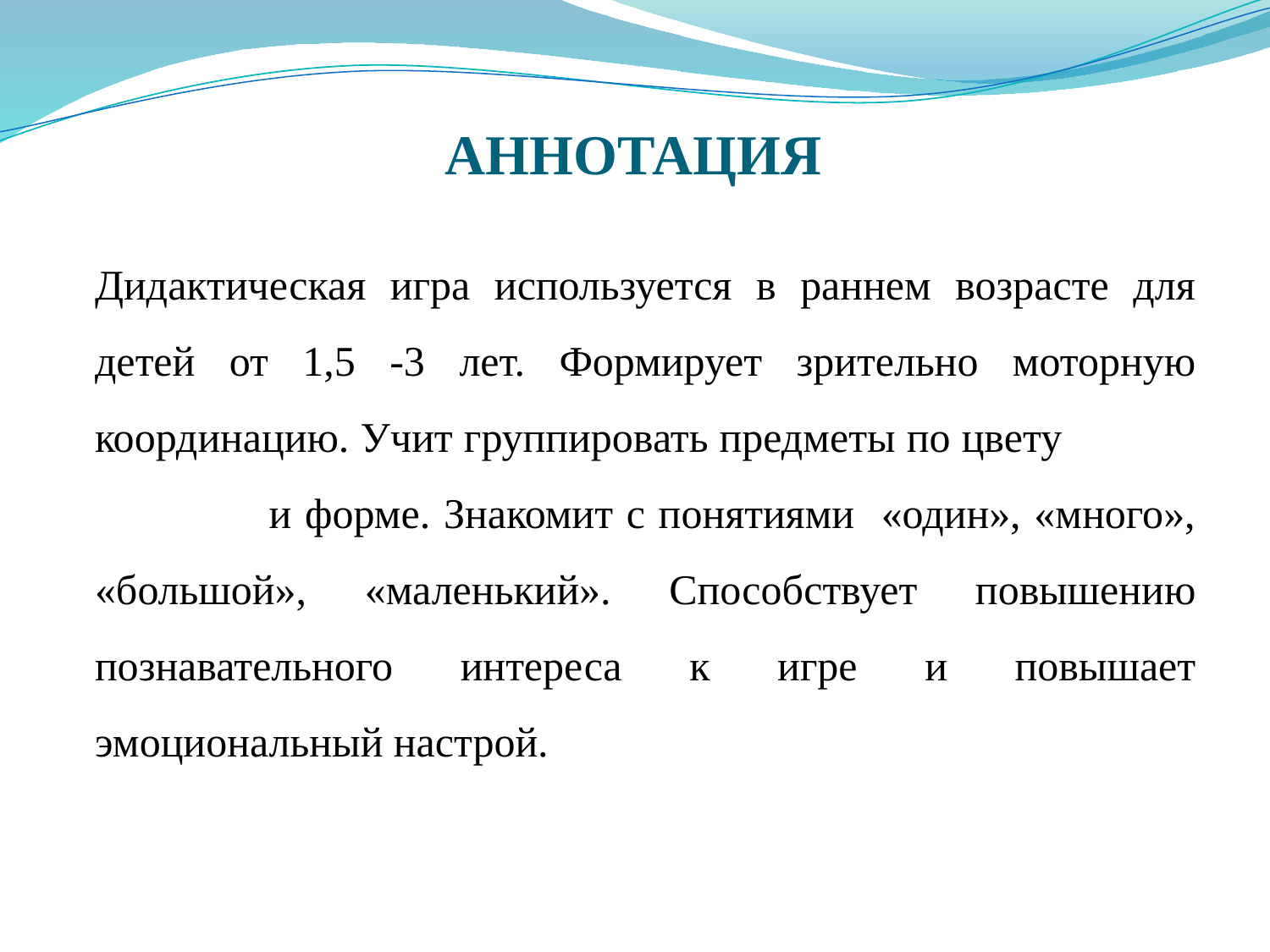

# АННОТАЦИЯ
Дидактическая игра используется в раннем возрасте для детей от 1,5 -3 лет. Формирует зрительно моторную координацию. Учит группировать предметы по цвету                          и форме. Знакомит с понятиями  «один», «много», «большой», «маленький». Способствует повышению познавательного интереса к игре и повышает эмоциональный настрой.